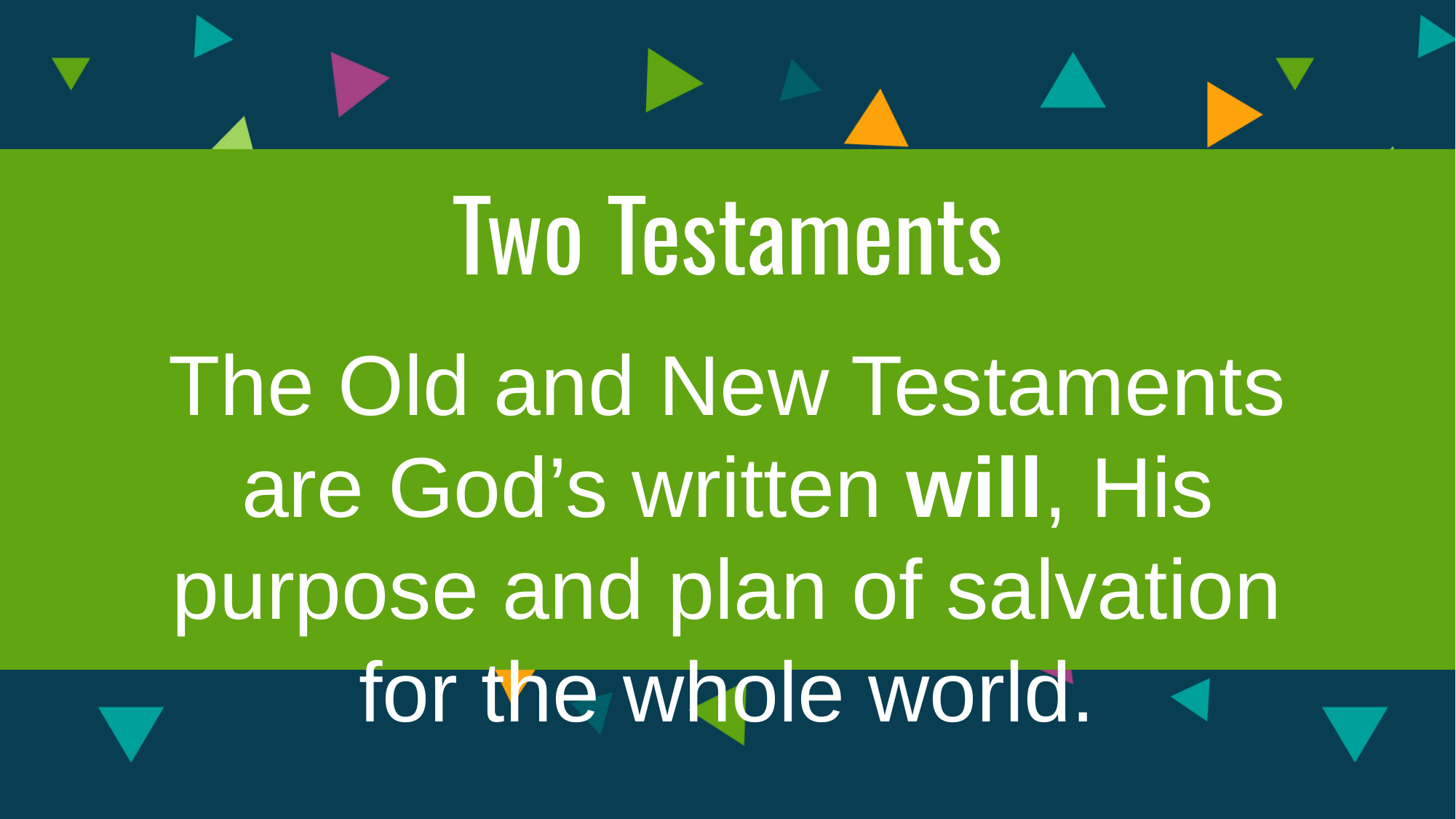

Two Testaments

The Old and New Testaments are God’s written will, His purpose and plan of salvation for the whole world.